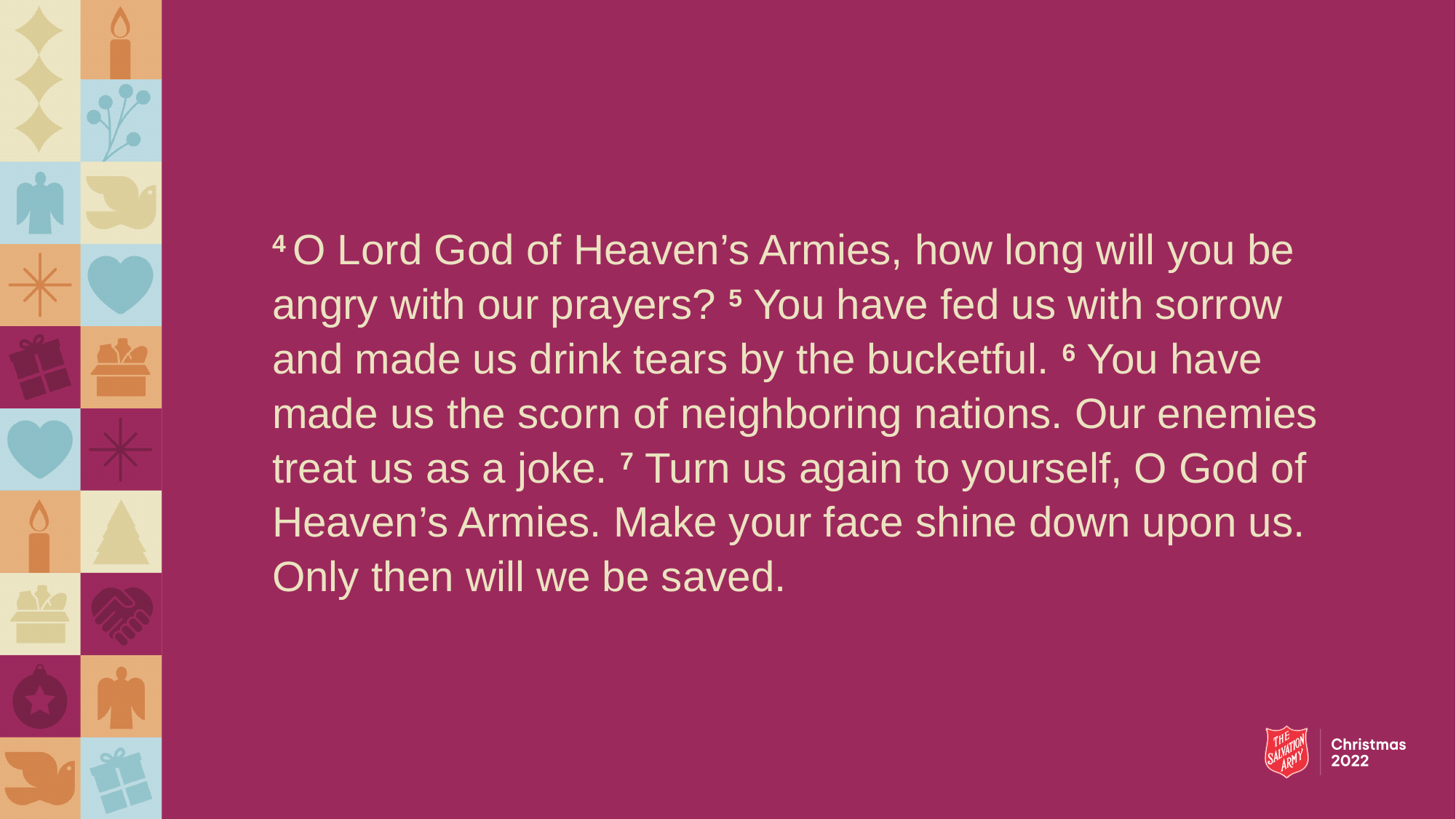

4 O Lord God of Heaven’s Armies, how long will you be angry with our prayers? 5 You have fed us with sorrow and made us drink tears by the bucketful. 6 You have made us the scorn of neighboring nations. Our enemies treat us as a joke. 7 Turn us again to yourself, O God of Heaven’s Armies. Make your face shine down upon us. Only then will we be saved.